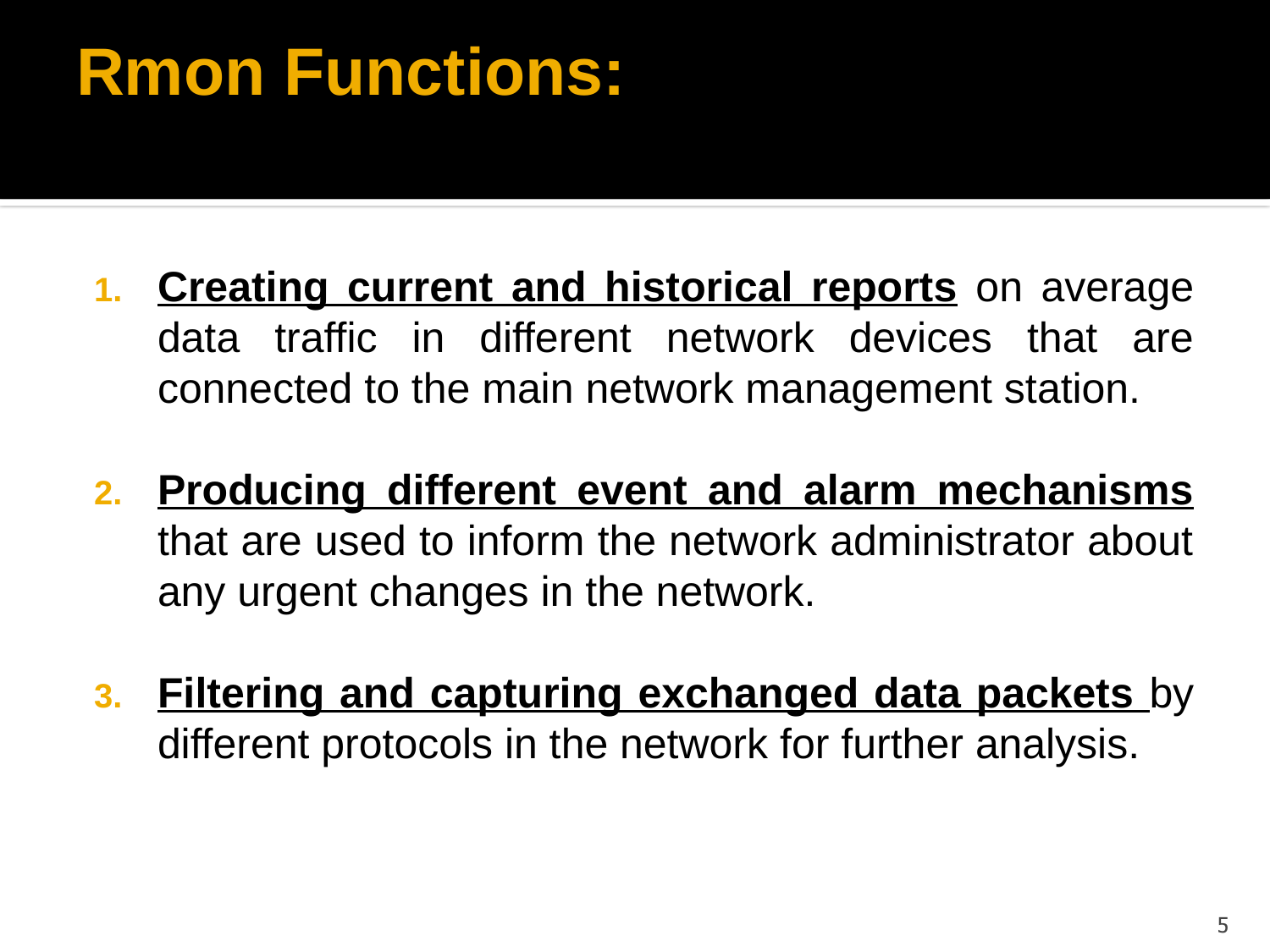

# Rmon Functions:
Creating current and historical reports on average data traffic in different network devices that are connected to the main network management station.

Producing different event and alarm mechanisms that are used to inform the network administrator about any urgent changes in the network.

Filtering and capturing exchanged data packets by different protocols in the network for further analysis.

5